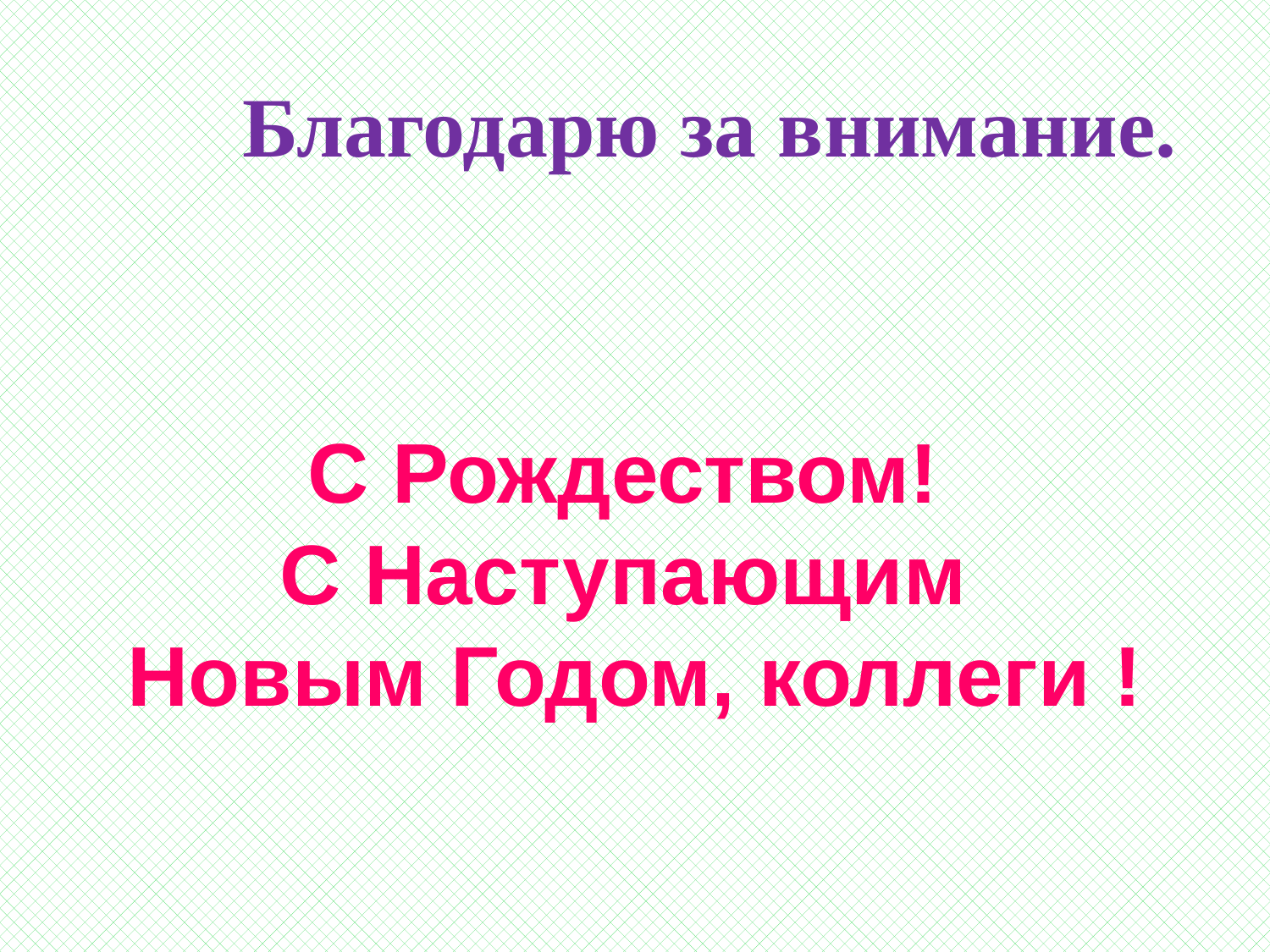

Благодарю за внимание.
С Рождеством!
С Наступающим
Новым Годом, коллеги !